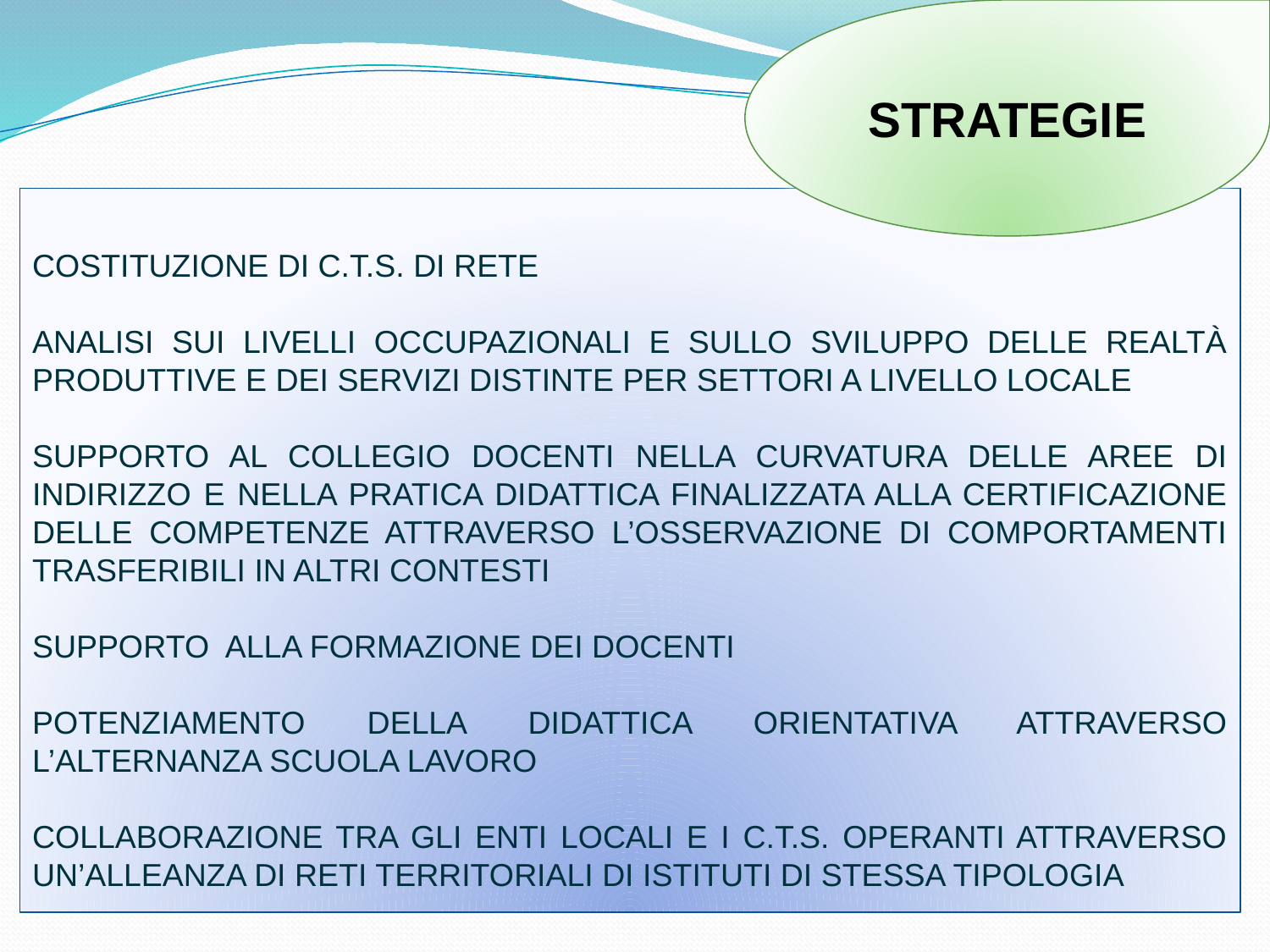

STRATEGIE

COSTITUZIONE DI C.T.S. DI RETE

ANALISI SUI LIVELLI OCCUPAZIONALI E SULLO SVILUPPO DELLE REALTÀ PRODUTTIVE E DEI SERVIZI DISTINTE PER SETTORI A LIVELLO LOCALE

SUPPORTO AL COLLEGIO DOCENTI NELLA CURVATURA DELLE AREE DI INDIRIZZO E NELLA PRATICA DIDATTICA FINALIZZATA ALLA CERTIFICAZIONE DELLE COMPETENZE ATTRAVERSO L’OSSERVAZIONE DI COMPORTAMENTI TRASFERIBILI IN ALTRI CONTESTI

SUPPORTO  ALLA FORMAZIONE DEI DOCENTI

POTENZIAMENTO DELLA DIDATTICA ORIENTATIVA ATTRAVERSO L’ALTERNANZA SCUOLA LAVORO

COLLABORAZIONE TRA GLI ENTI LOCALI E I C.T.S. OPERANTI ATTRAVERSO UN’ALLEANZA DI RETI TERRITORIALI DI ISTITUTI DI STESSA TIPOLOGIA